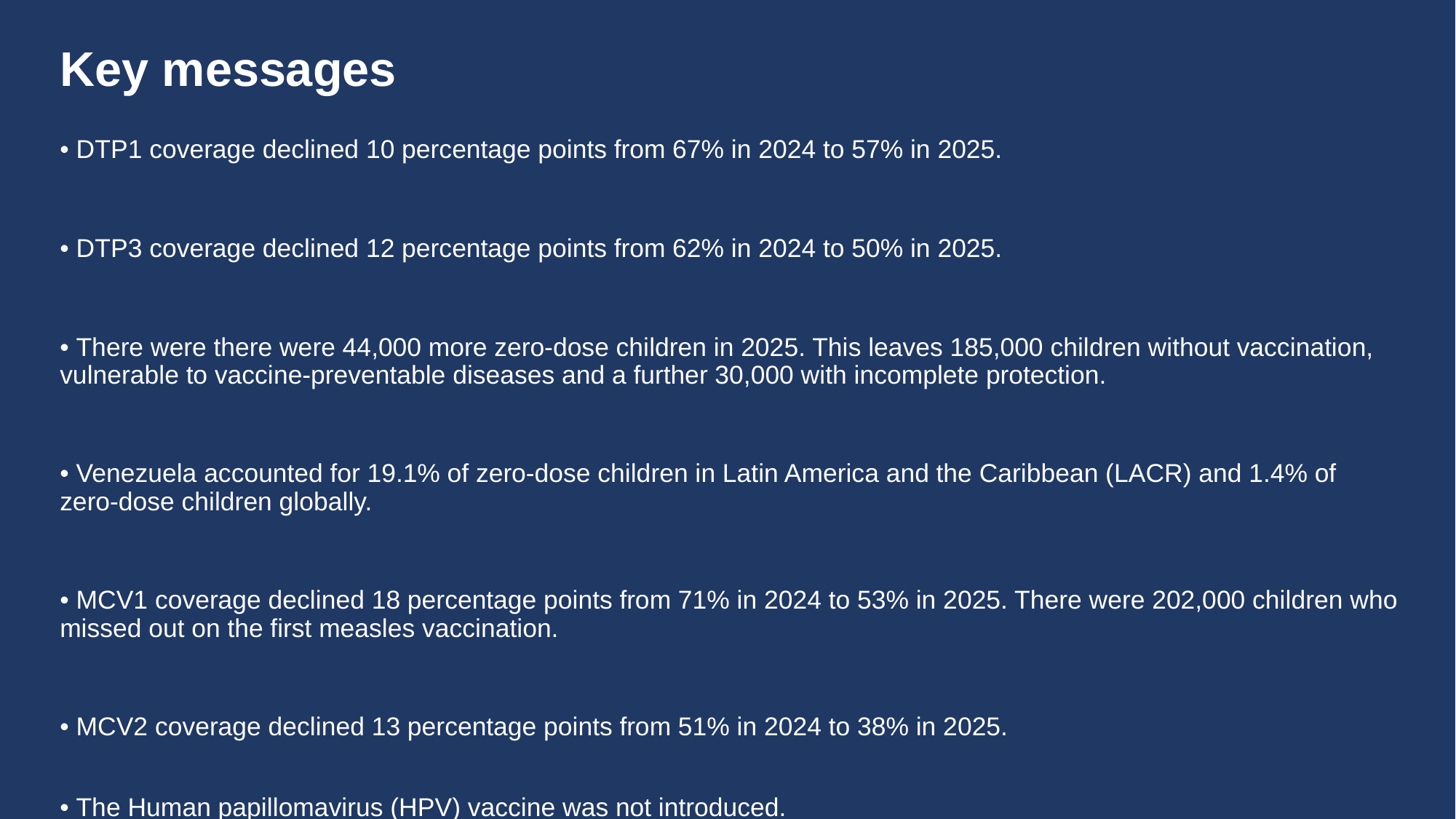

# Key messages
• DTP1 coverage declined 10 percentage points from 67% in 2024 to 57% in 2025.

• DTP3 coverage declined 12 percentage points from 62% in 2024 to 50% in 2025.

• There were there were 44,000 more zero-dose children in 2025. This leaves 185,000 children without vaccination, vulnerable to vaccine-preventable diseases and a further 30,000 with incomplete protection.

• Venezuela accounted for 19.1% of zero-dose children in Latin America and the Caribbean (LACR) and 1.4% of zero-dose children globally.

• MCV1 coverage declined 18 percentage points from 71% in 2024 to 53% in 2025. There were 202,000 children who missed out on the first measles vaccination.

• MCV2 coverage declined 13 percentage points from 51% in 2024 to 38% in 2025.

• The Human papillomavirus (HPV) vaccine was not introduced.